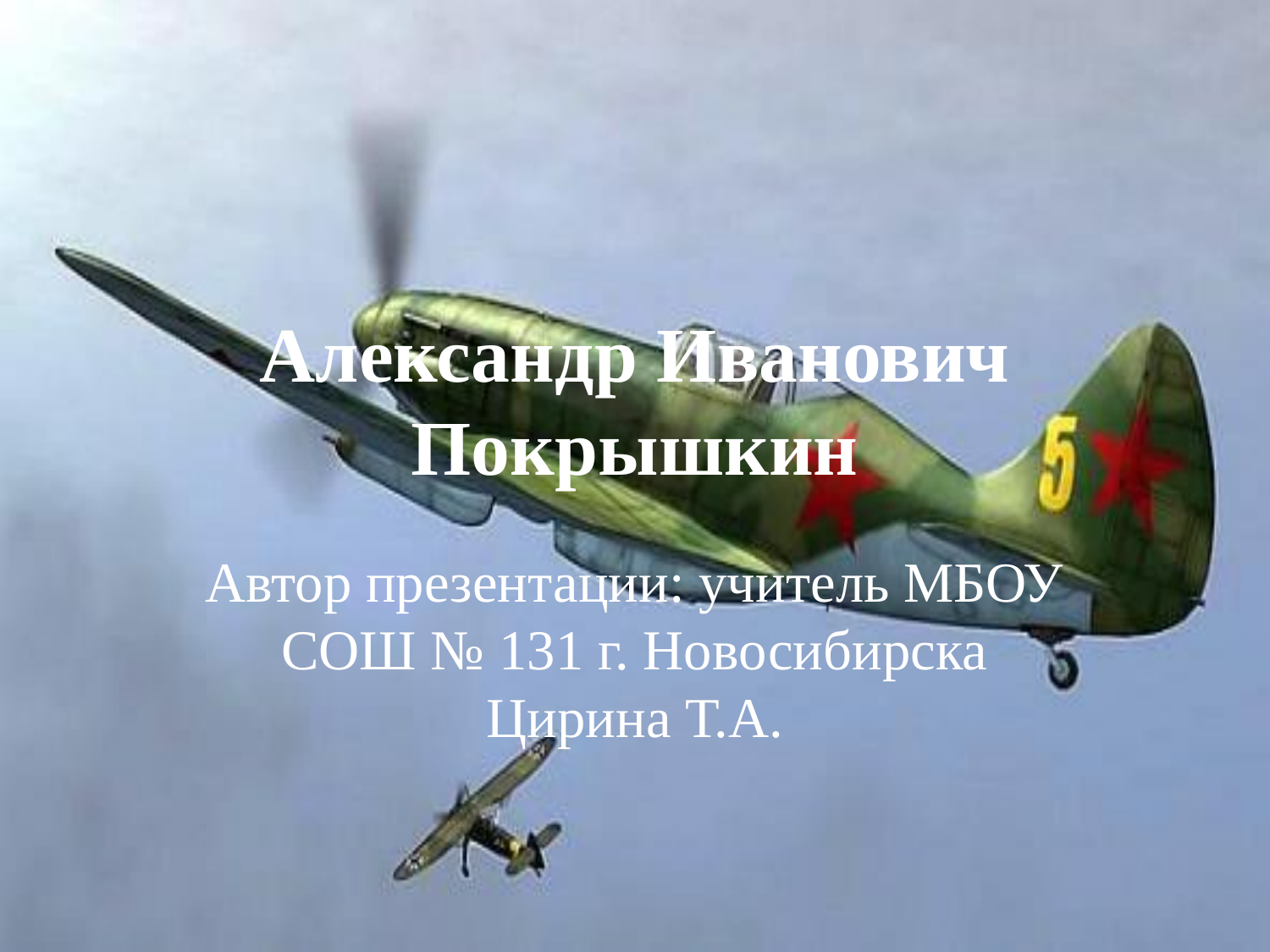

# Александр Иванович Покрышкин
Автор презентации: учитель МБОУ СОШ № 131 г. Новосибирска Цирина Т.А.